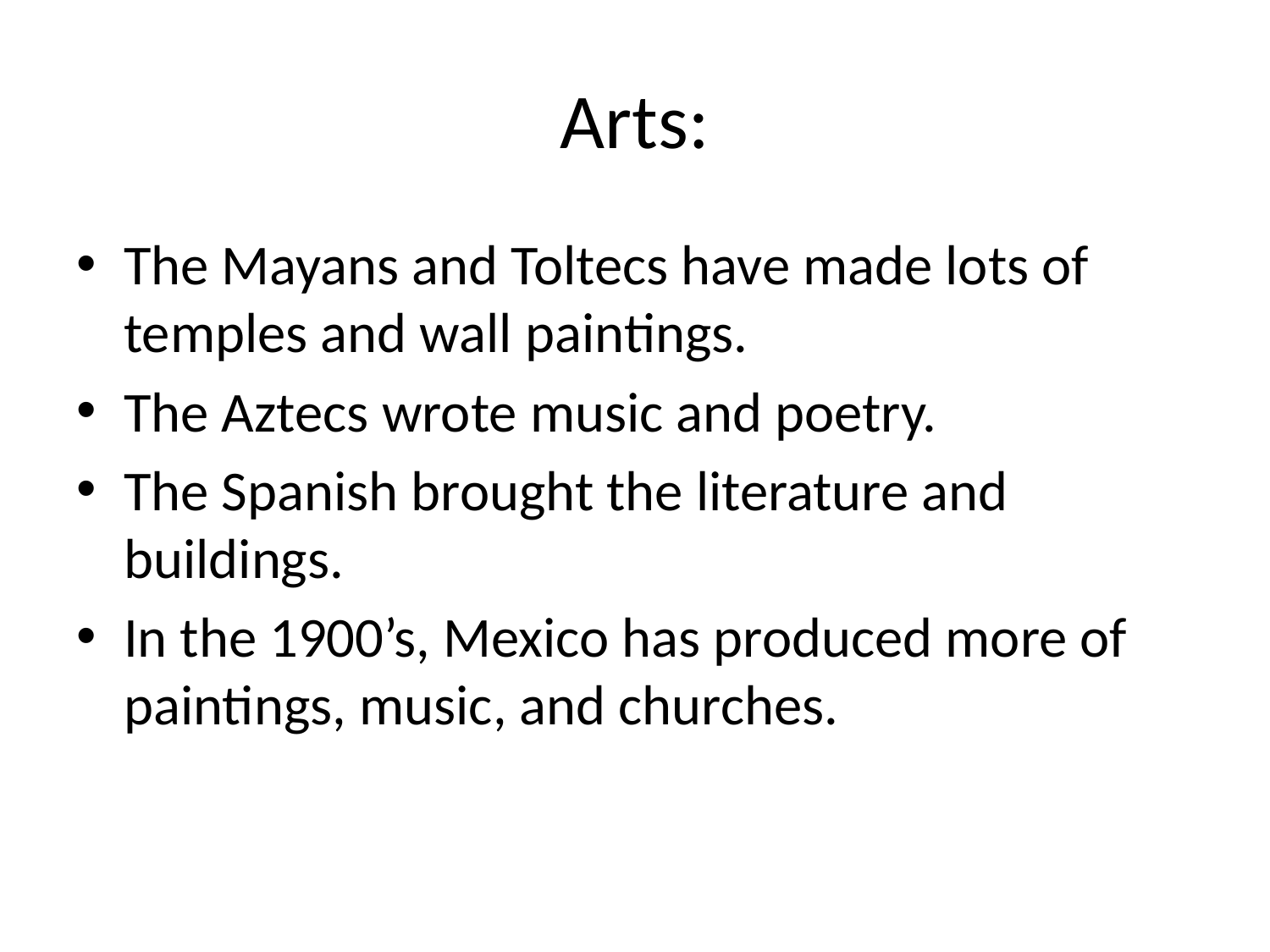

# Arts:
The Mayans and Toltecs have made lots of temples and wall paintings.
The Aztecs wrote music and poetry.
The Spanish brought the literature and buildings.
In the 1900’s, Mexico has produced more of paintings, music, and churches.